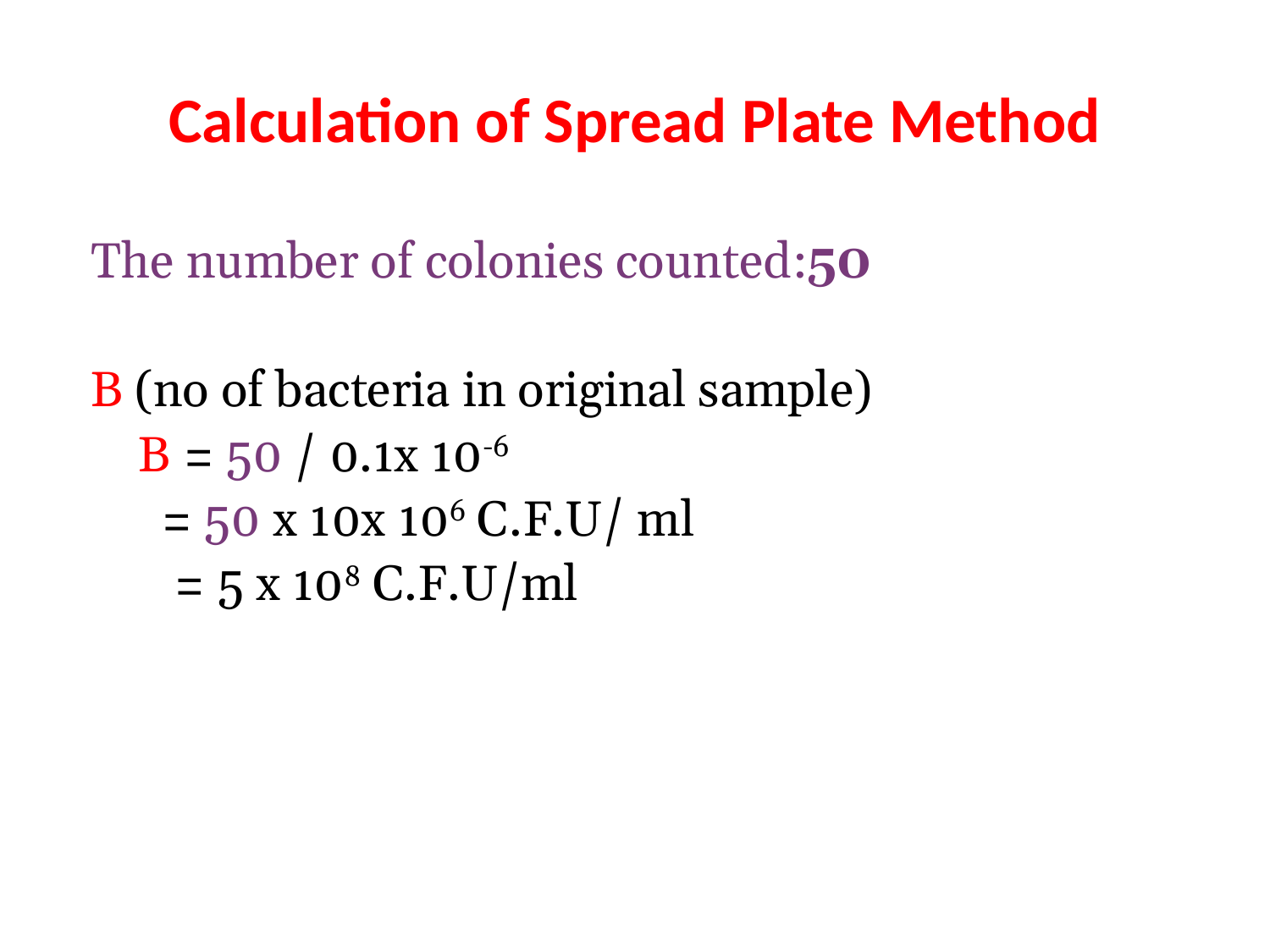

# Calculation of Spread Plate Method
The number of colonies counted:50

B (no of bacteria in original sample)
    B = 50 / 0.1x 10-6
          = 50 x 10x 106 C.F.U/ ml
       = 5 x 108 C.F.U/ml